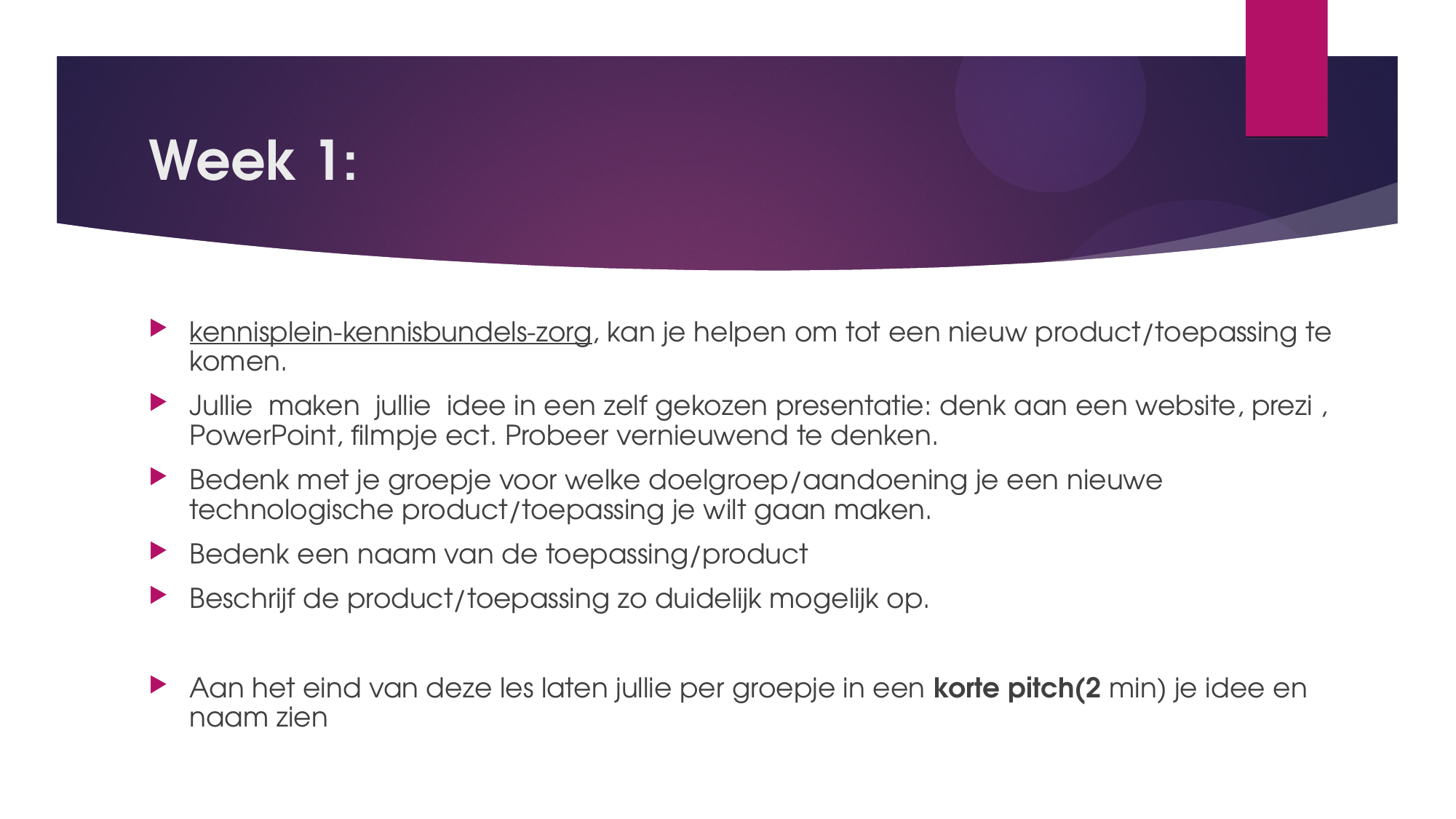

# Week 1:
kennisplein-kennisbundels-zorg, kan je helpen om tot een nieuw product/toepassing te komen.
Jullie  maken  jullie  idee in een zelf gekozen presentatie: denk aan een website, prezi , PowerPoint, filmpje ect. Probeer vernieuwend te denken.
Bedenk met je groepje voor welke doelgroep/aandoening je een nieuwe technologische product/toepassing je wilt gaan maken.
Bedenk een naam van de toepassing/product
Beschrijf de product/toepassing zo duidelijk mogelijk op.

Aan het eind van deze les laten jullie per groepje in een korte pitch(2 min) je idee en naam zien